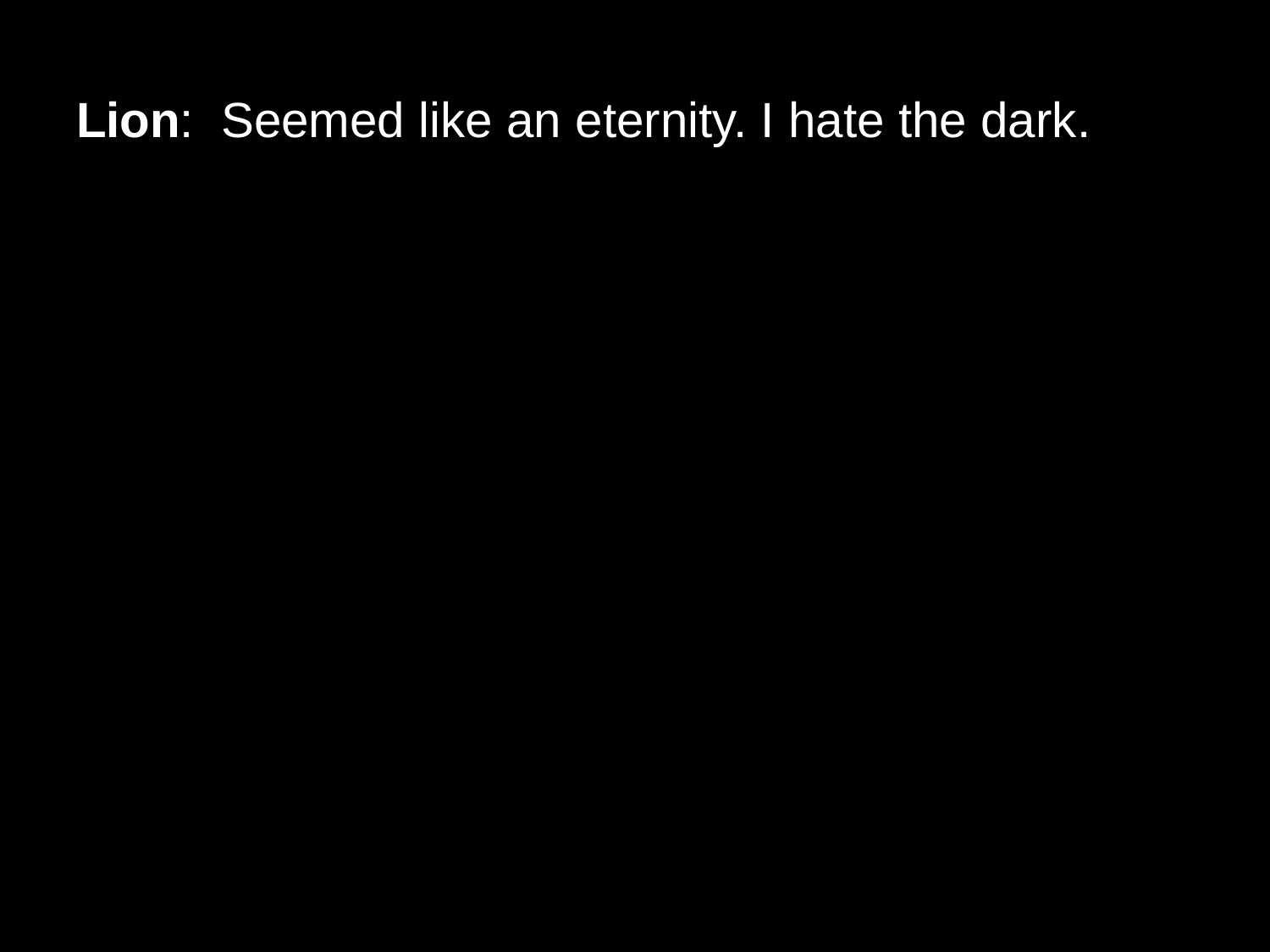

# Lion:  Seemed like an eternity. I hate the dark.